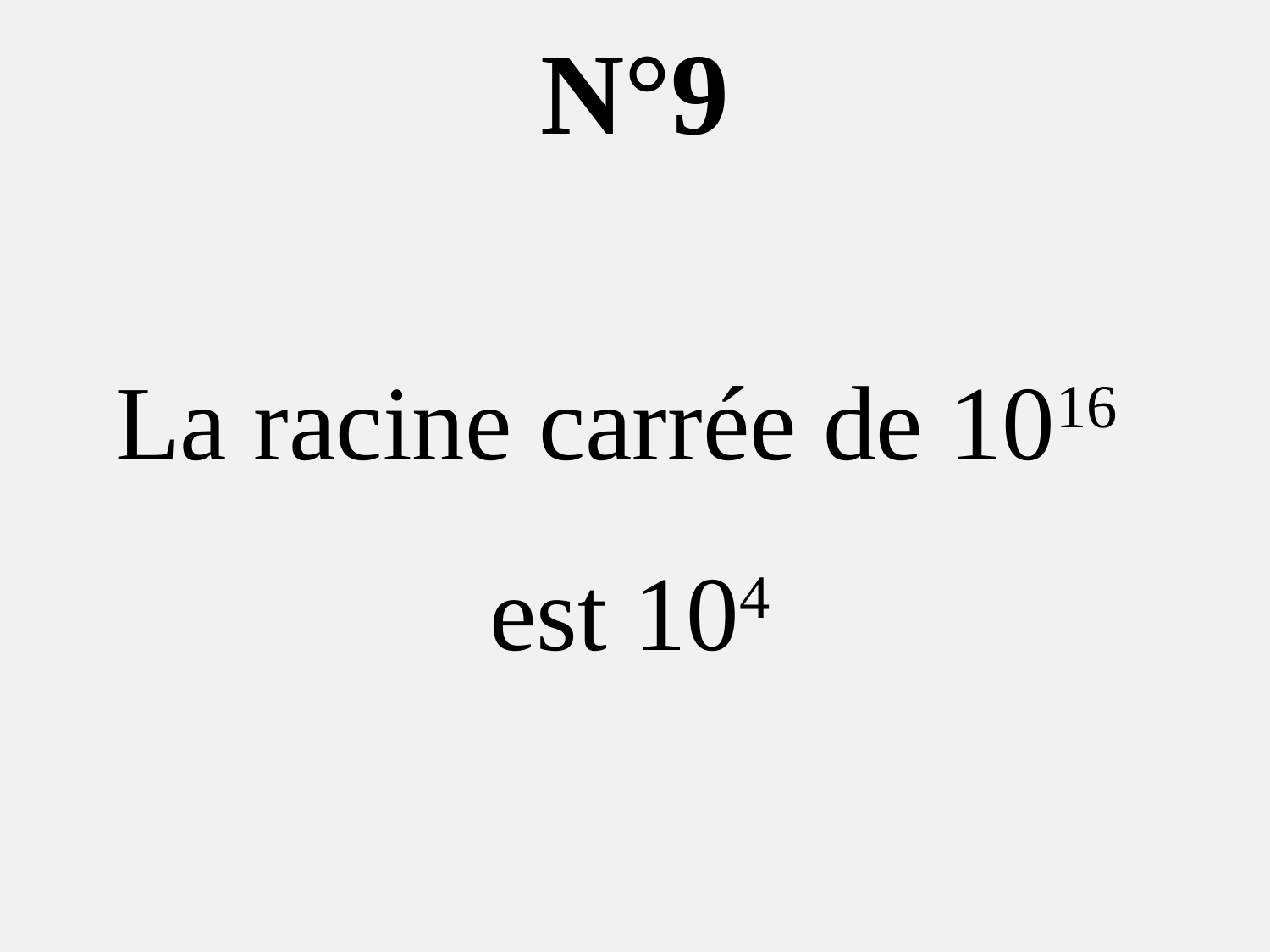

N°9
La racine carrée de 1016
est 104